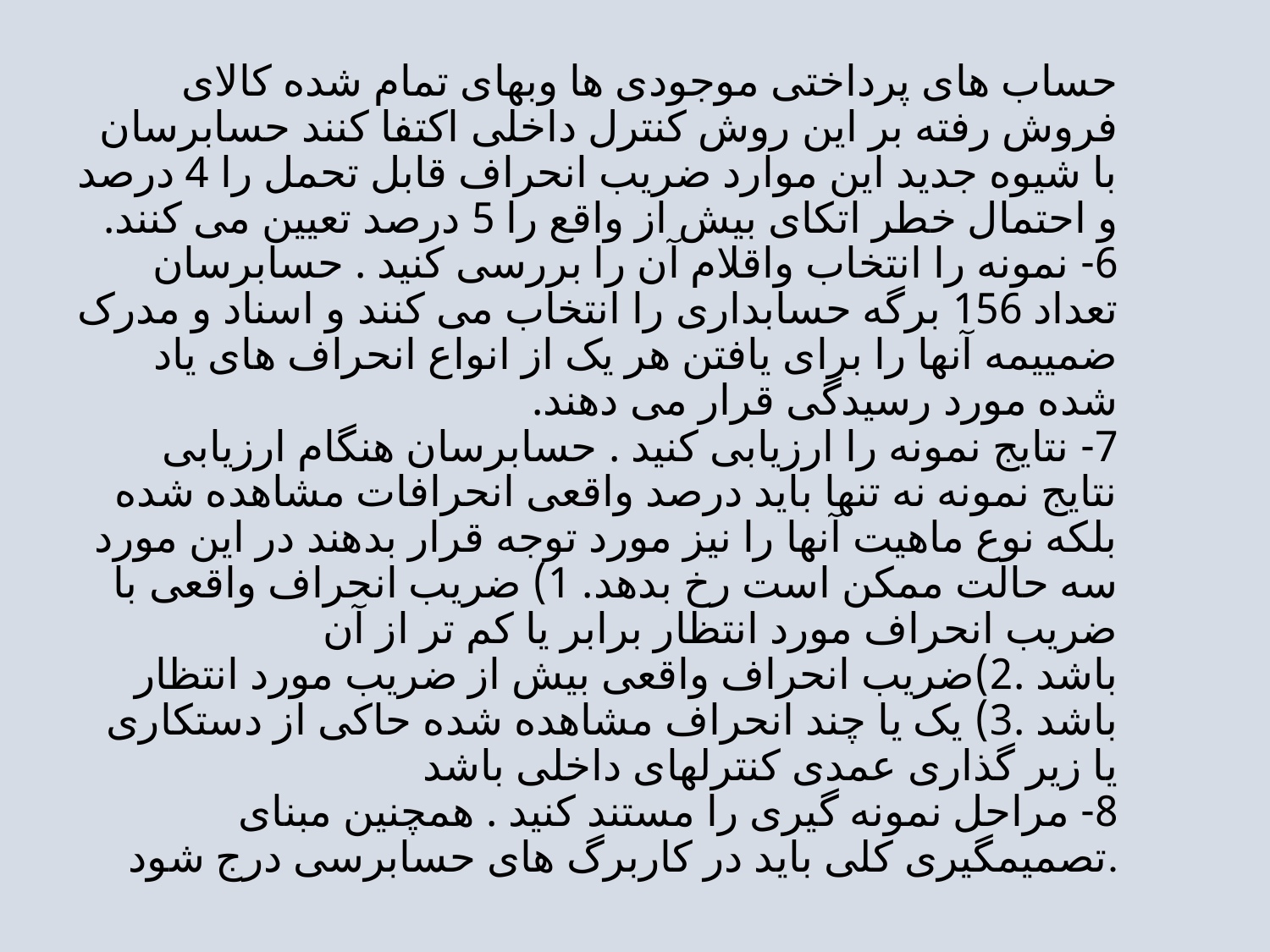

# حساب های پرداختی موجودی ها وبهای تمام شده کالای فروش رفته بر این روش کنترل داخلی اکتفا کنند حسابرسان با شیوه جدید این موارد ضریب انحراف قابل تحمل را 4 درصد و احتمال خطر اتکای بیش از واقع را 5 درصد تعیین می کنند. 6- نمونه را انتخاب واقلام آن را بررسی کنید . حسابرسان تعداد 156 برگه حسابداری را انتخاب می کنند و اسناد و مدرک ضمییمه آنها را برای یافتن هر یک از انواع انحراف های یاد شده مورد رسیدگی قرار می دهند. 7- نتایج نمونه را ارزیابی کنید . حسابرسان هنگام ارزیابی نتایج نمونه نه تنها باید درصد واقعی انحرافات مشاهده شده بلکه نوع ماهیت آنها را نیز مورد توجه قرار بدهند در این مورد سه حالت ممکن است رخ بدهد. 1) ضریب انحراف واقعی با ضریب انحراف مورد انتظار برابر یا کم تر از آن باشد .2)ضریب انحراف واقعی بیش از ضریب مورد انتظار باشد .3) یک یا چند انحراف مشاهده شده حاکی از دستکاری یا زیر گذاری عمدی کنترلهای داخلی باشد 8- مراحل نمونه گیری را مستند کنید . همچنین مبنای تصمیمگیری کلی باید در کاربرگ های حسابرسی درج شود.